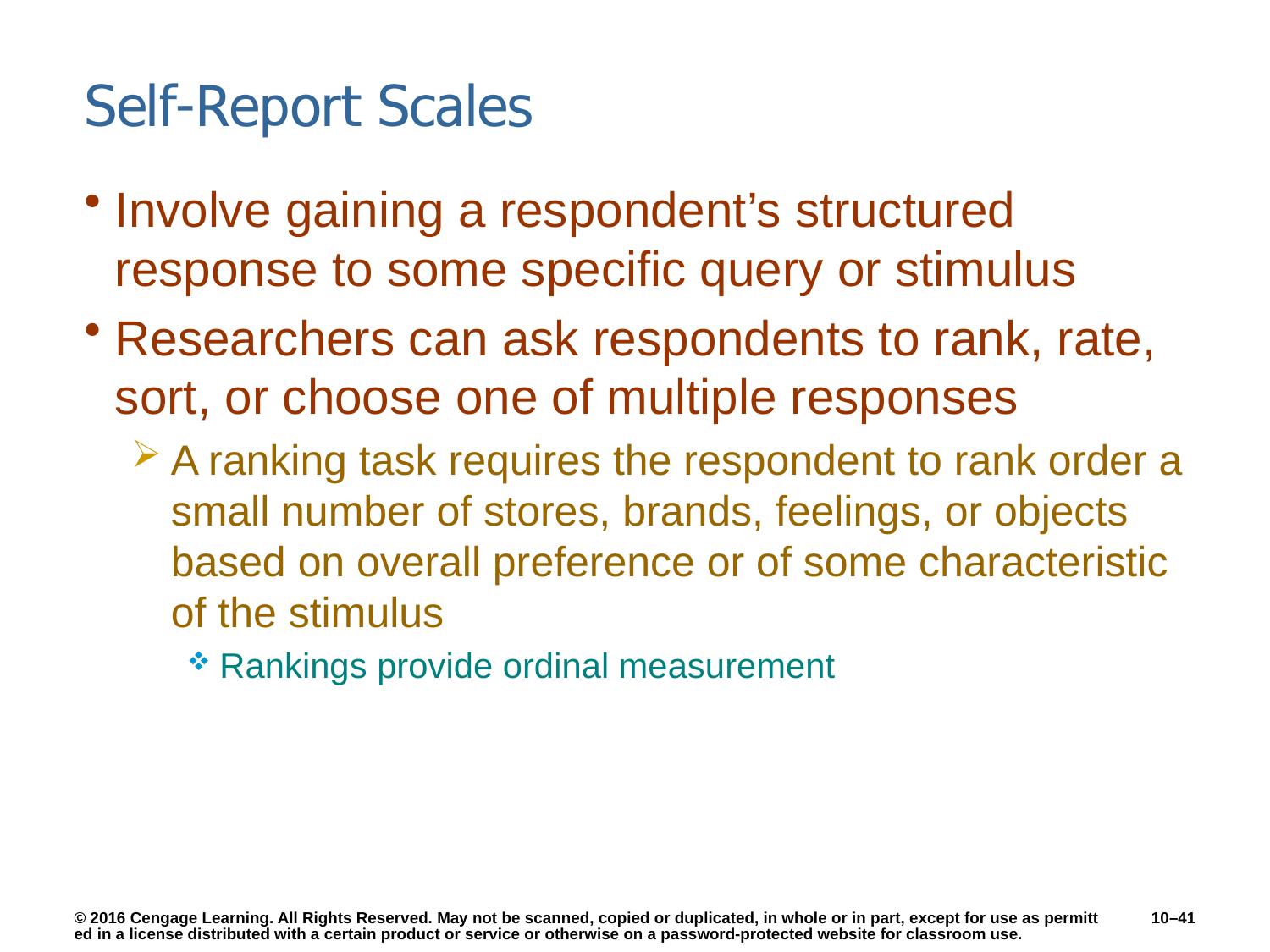

# Self-Report Scales
Involve gaining a respondent’s structured response to some specific query or stimulus
Researchers can ask respondents to rank, rate, sort, or choose one of multiple responses
A ranking task requires the respondent to rank order a small number of stores, brands, feelings, or objects based on overall preference or of some characteristic of the stimulus
Rankings provide ordinal measurement

10–41
© 2016 Cengage Learning. All Rights Reserved. May not be scanned, copied or duplicated, in whole or in part, except for use as permitted in a license distributed with a certain product or service or otherwise on a password-protected website for classroom use.